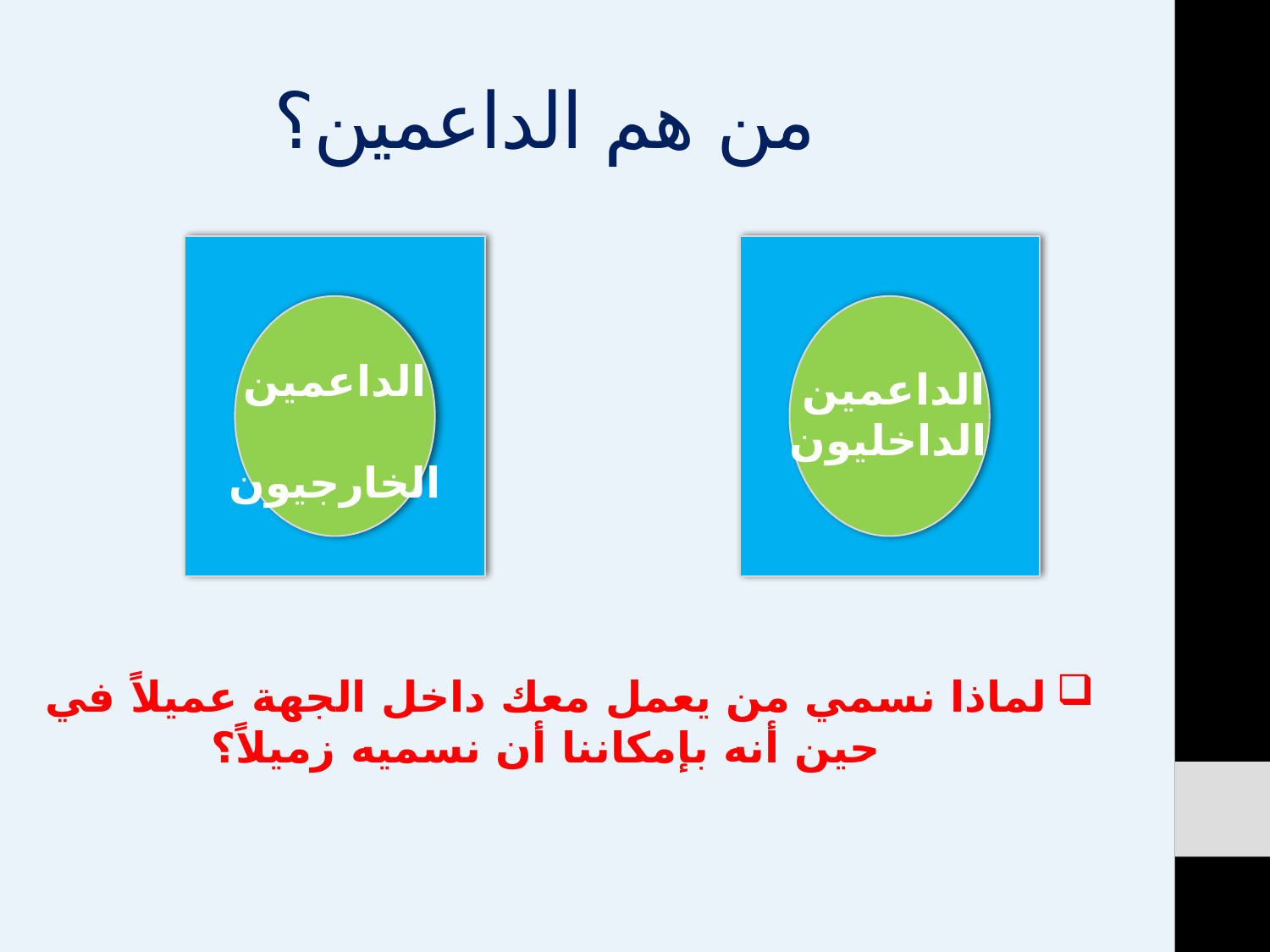

من هم الداعمين؟

الداعمين
 الخارجيون
الداعمين
 الداخليون
لماذا نسمي من يعمل معك داخل الجهة عميلاً في حين أنه بإمكاننا أن نسميه زميلاً؟